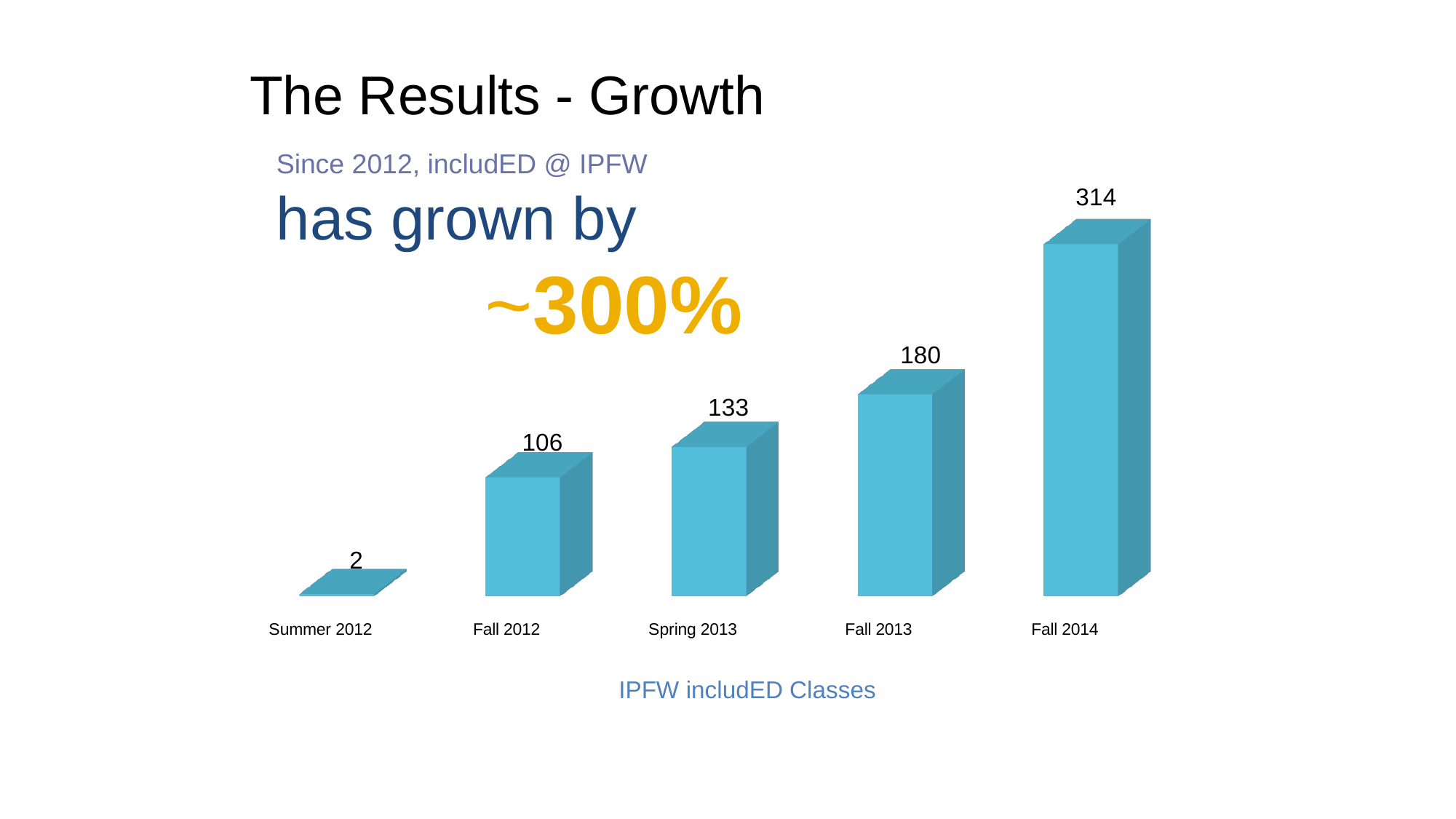

# The Results - Growth
Since 2012, includED @ IPFW
has grown by
     ~300%

[unsupported chart]

IPFW includED Classes